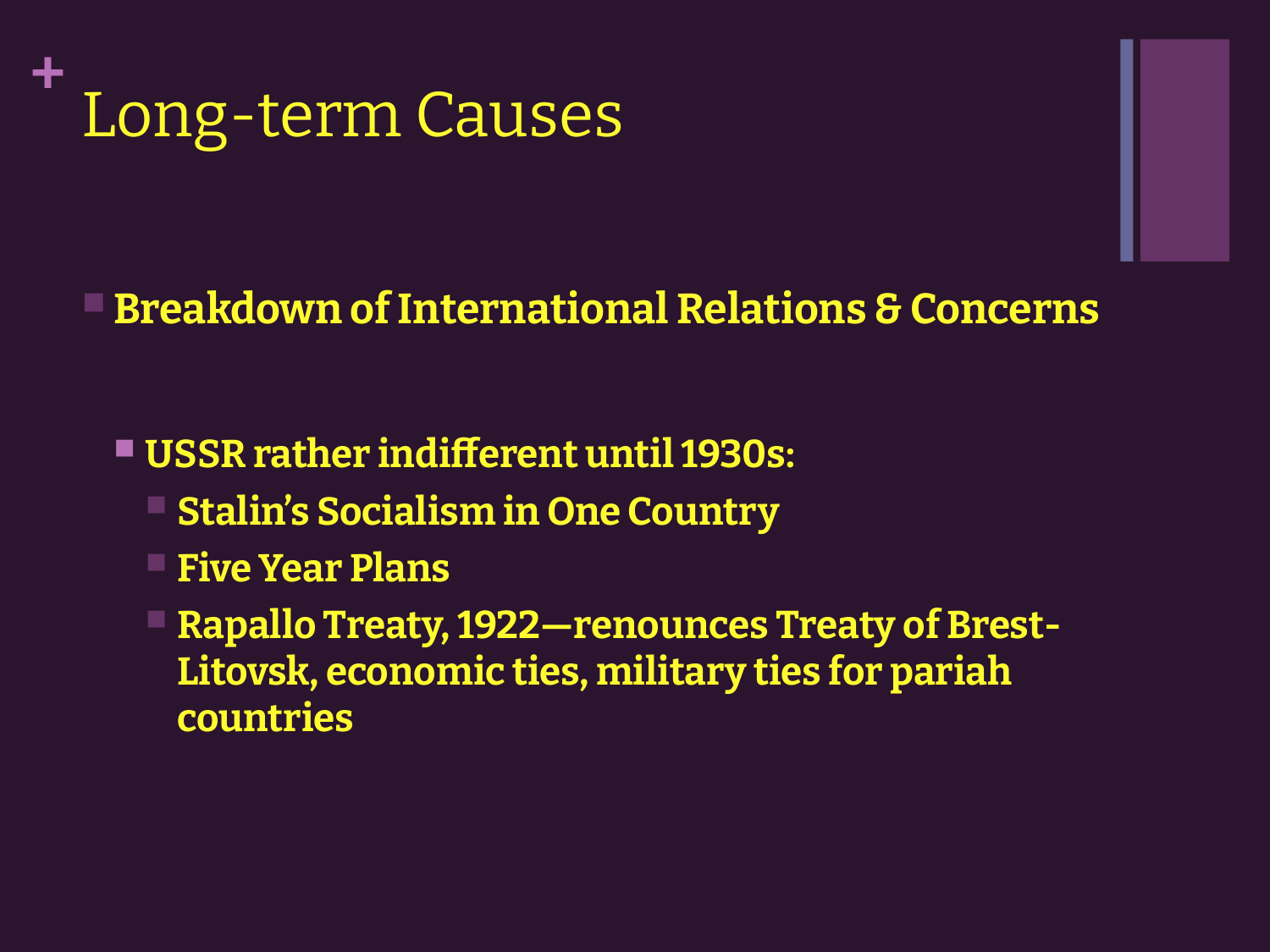

# Long-term Causes
Breakdown of International Relations & Concerns

USSR rather indifferent until 1930s:
Stalin’s Socialism in One Country
Five Year Plans
Rapallo Treaty, 1922—renounces Treaty of Brest-Litovsk, economic ties, military ties for pariah countries